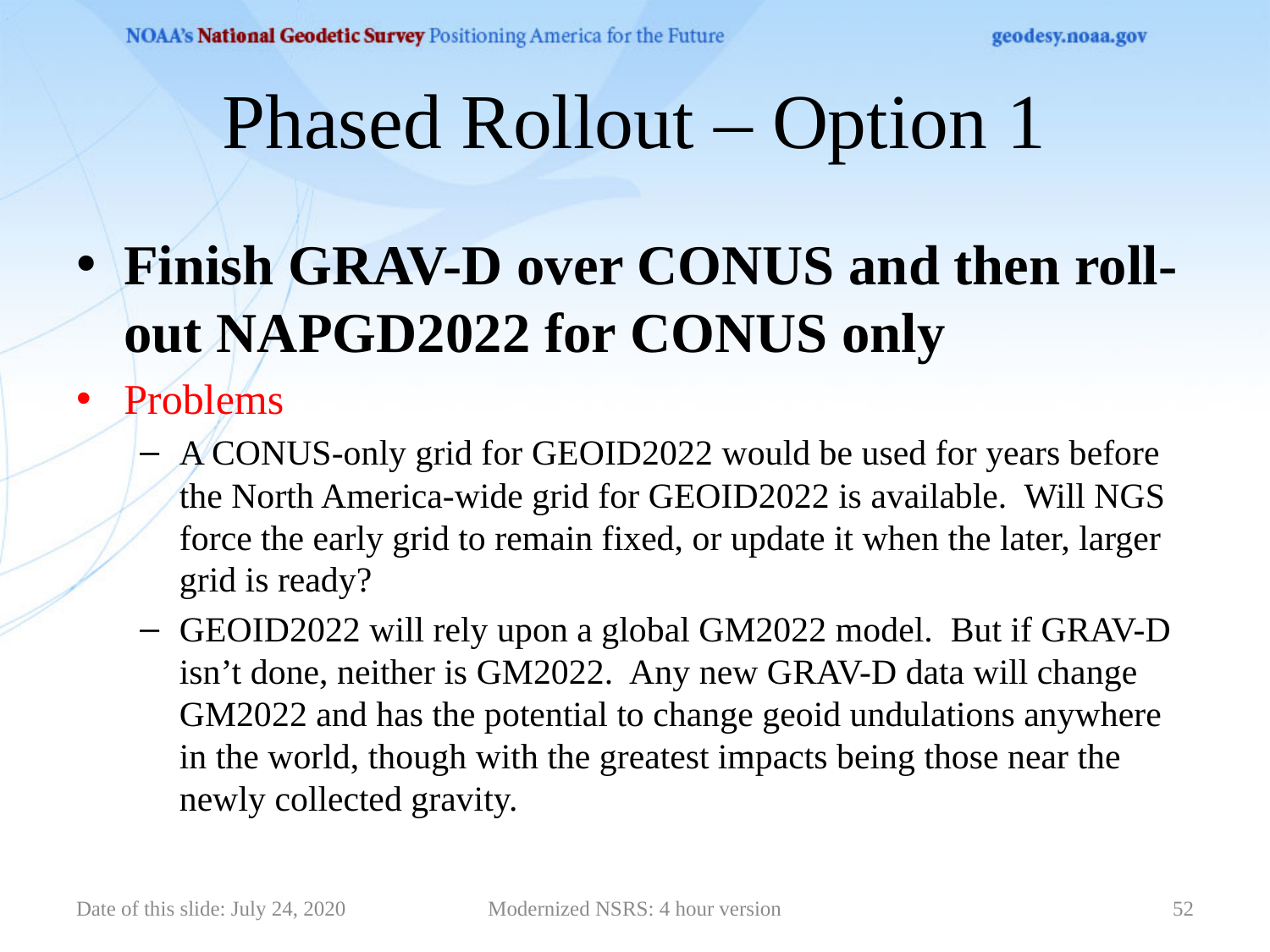

# Phased Rollout – Option 1
Finish GRAV-D over CONUS and then roll-out NAPGD2022 for CONUS only
Problems
A CONUS-only grid for GEOID2022 would be used for years before the North America-wide grid for GEOID2022 is available.  Will NGS force the early grid to remain fixed, or update it when the later, larger grid is ready?
GEOID2022 will rely upon a global GM2022 model.  But if GRAV-D isn’t done, neither is GM2022.  Any new GRAV-D data will change GM2022 and has the potential to change geoid undulations anywhere in the world, though with the greatest impacts being those near the newly collected gravity.
Date of this slide: July 24, 2020
Modernized NSRS: 4 hour version
52